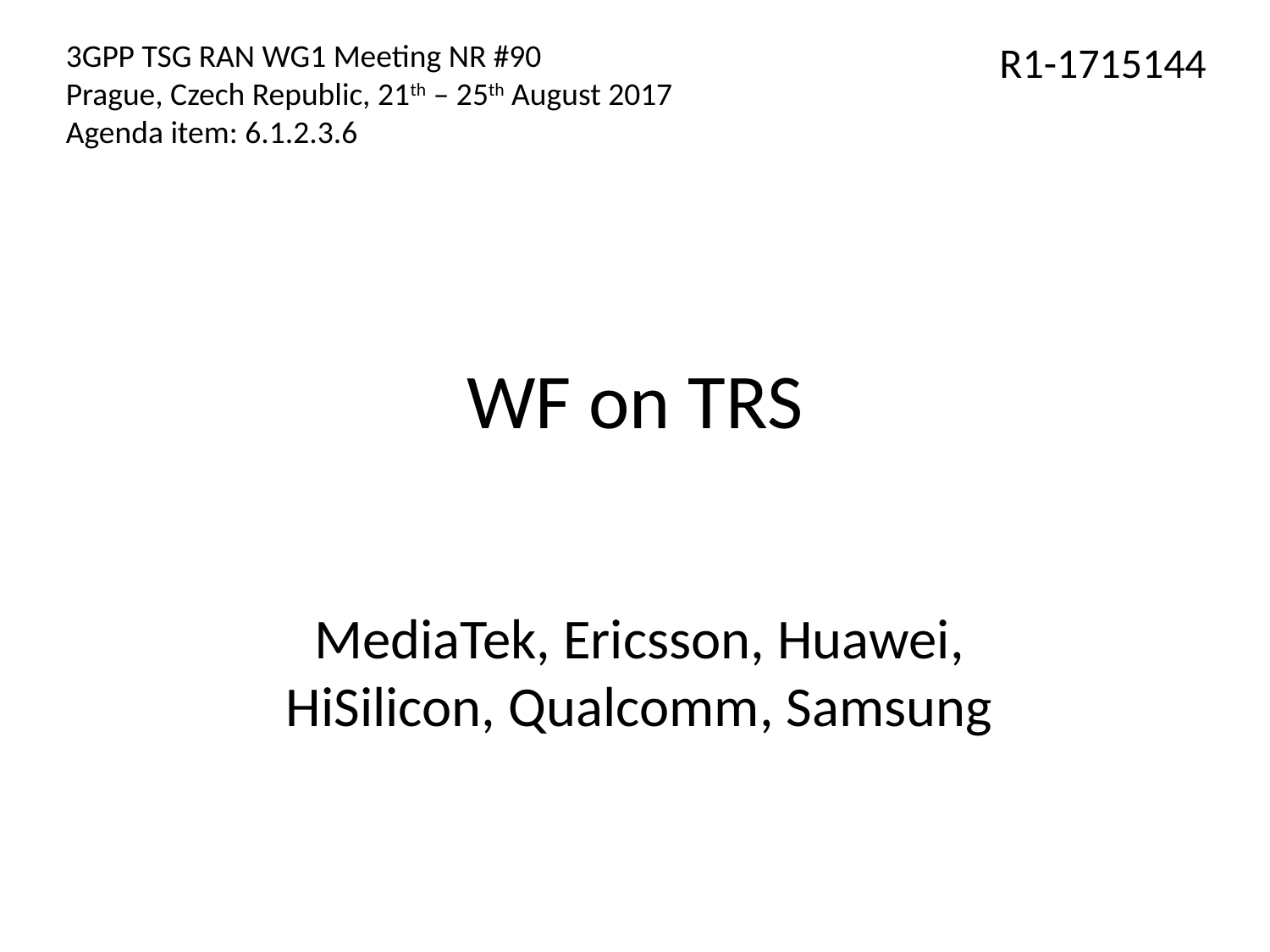

3GPP TSG RAN WG1 Meeting NR #90
Prague, Czech Republic, 21th – 25th August 2017
Agenda item: 6.1.2.3.6
R1-1715144
# WF on TRS
MediaTek, Ericsson, Huawei, HiSilicon, Qualcomm, Samsung